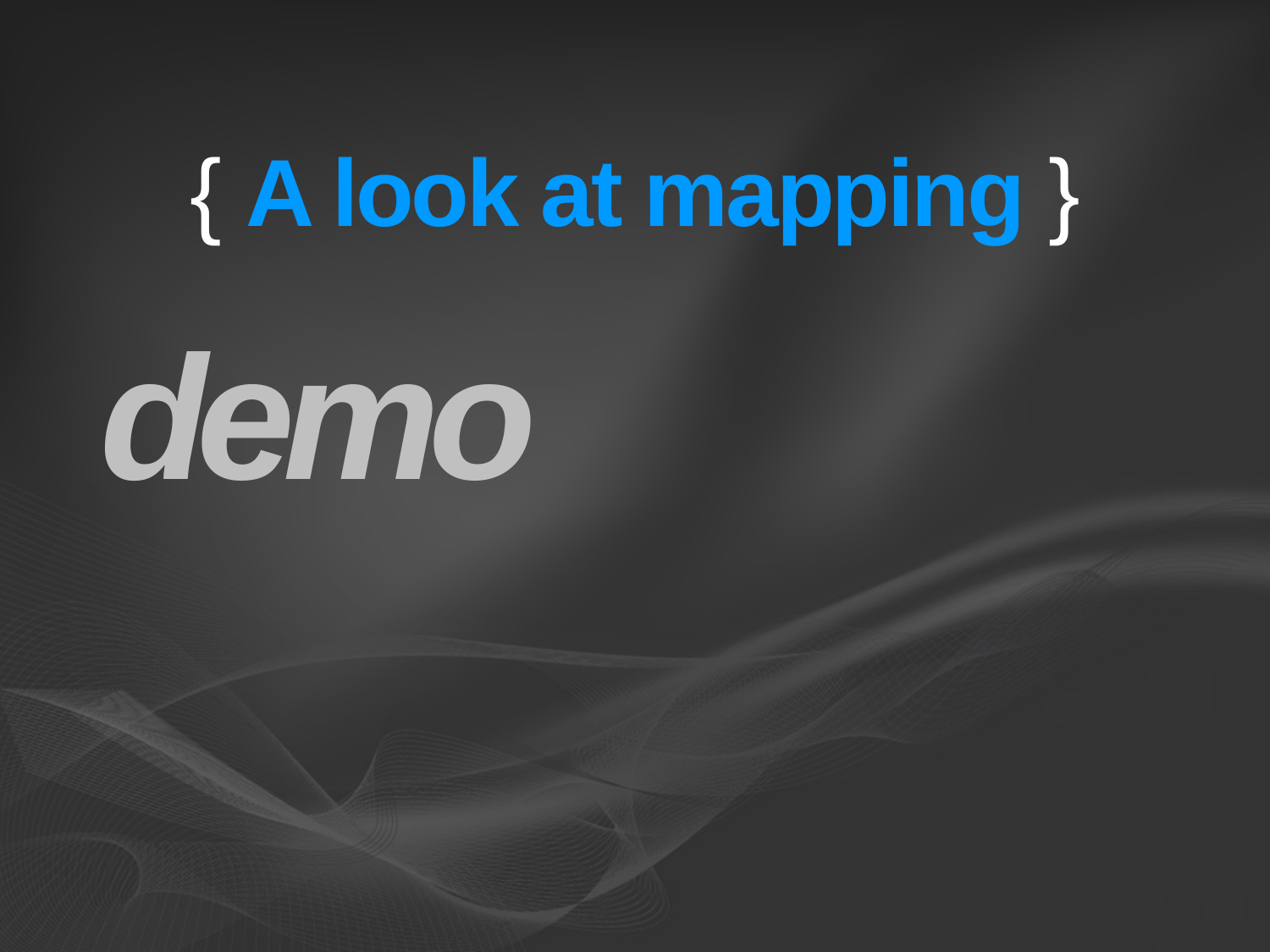

# { A look at mapping }
demo